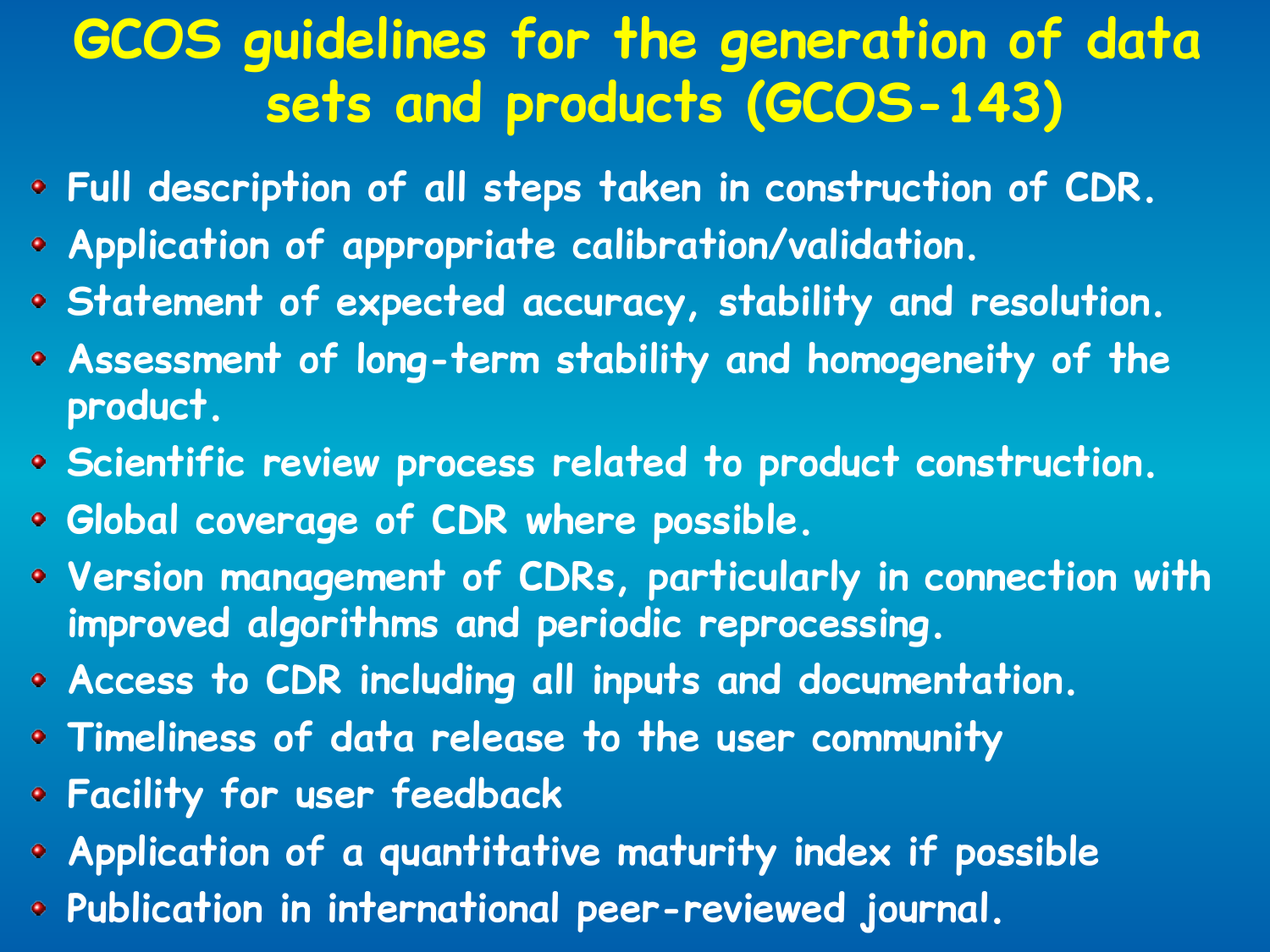

GCOS guidelines for the generation of data sets and products (GCOS-143)
Full description of all steps taken in construction of CDR.
Application of appropriate calibration/validation.
Statement of expected accuracy, stability and resolution.
Assessment of long-term stability and homogeneity of the product.
Scientific review process related to product construction.
Global coverage of CDR where possible.
Version management of CDRs, particularly in connection with improved algorithms and periodic reprocessing.
Access to CDR including all inputs and documentation.
Timeliness of data release to the user community
Facility for user feedback
Application of a quantitative maturity index if possible
Publication in international peer-reviewed journal.